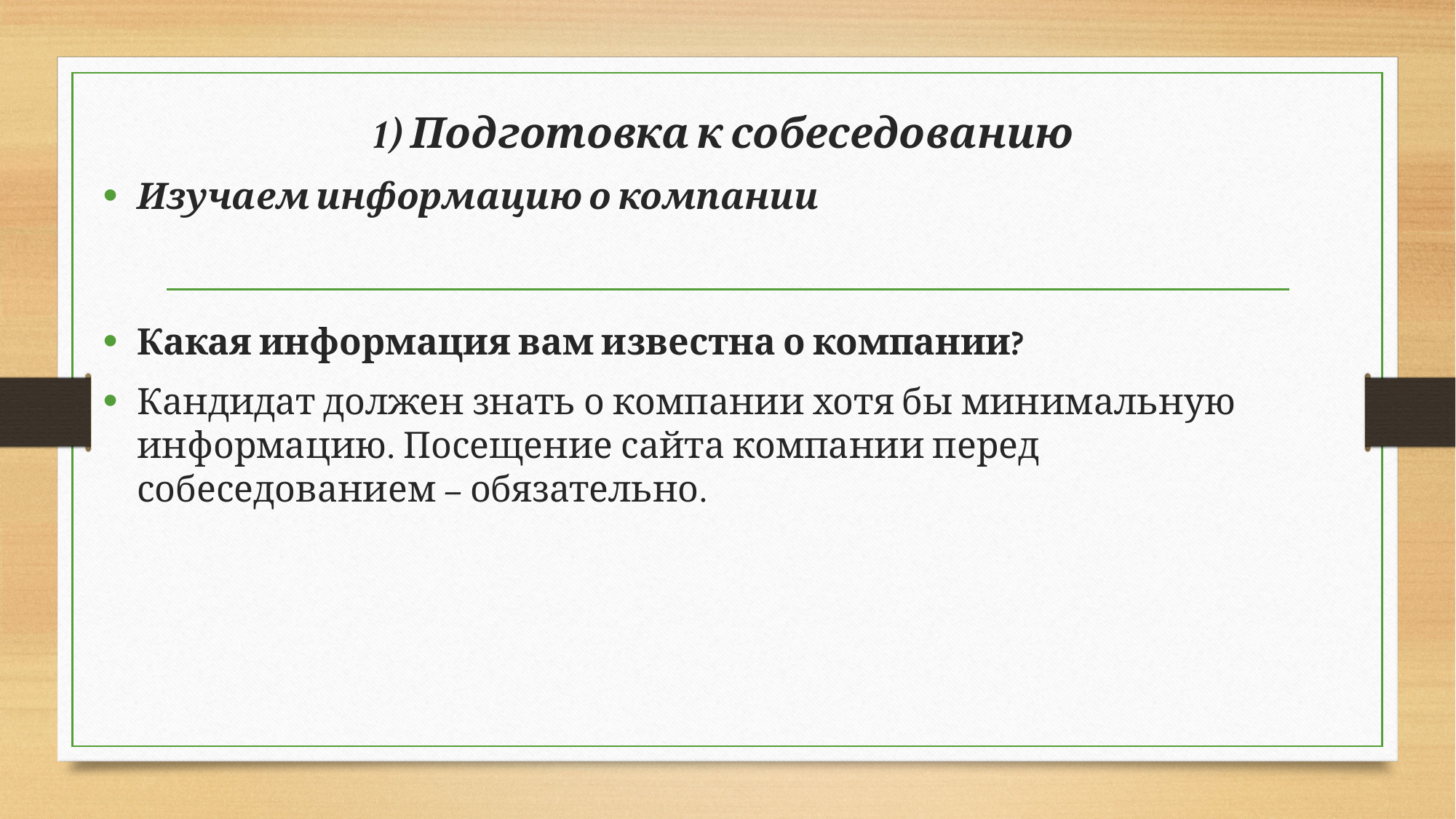

1) Подготовка к собеседованию
Изучаем информацию о компании

Какая информация вам известна о компании?
Кандидат должен знать о компании хотя бы минимальную информацию. Посещение сайта компании перед собеседованием – обязательно.